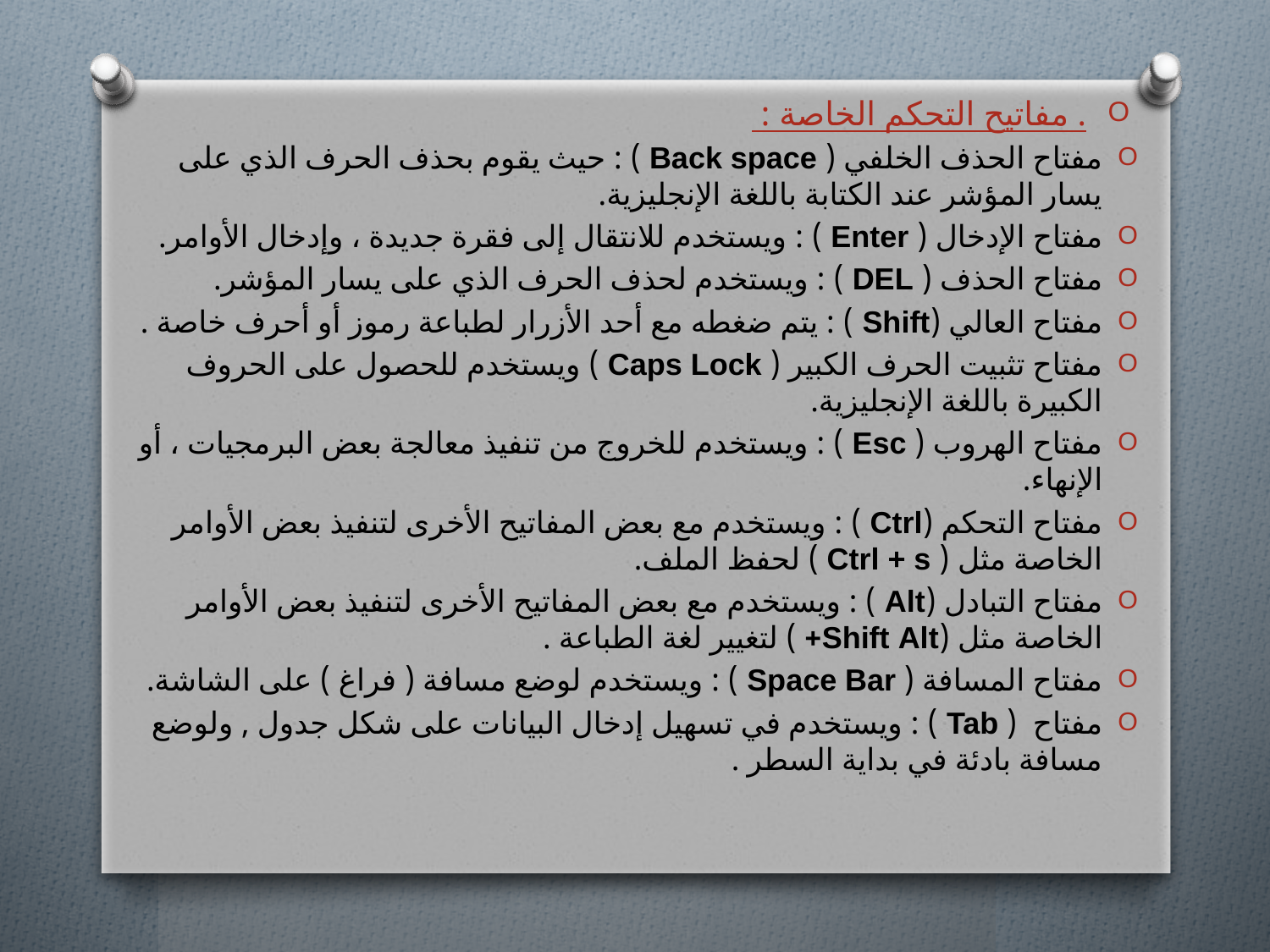

. مفاتيح التحكم الخاصة :
مفتاح الحذف الخلفي ( Back space ) : حيث يقوم بحذف الحرف الذي على يسار المؤشر عند الكتابة باللغة الإنجليزية.
مفتاح الإدخال ( Enter ) : ويستخدم للانتقال إلى فقرة جديدة ، وإدخال الأوامر.
مفتاح الحذف ( DEL ) : ويستخدم لحذف الحرف الذي على يسار المؤشر.
مفتاح العالي (Shift ) : يتم ضغطه مع أحد الأزرار لطباعة رموز أو أحرف خاصة .
مفتاح تثبيت الحرف الكبير ( Caps Lock ) ويستخدم للحصول على الحروف الكبيرة باللغة الإنجليزية.
مفتاح الهروب ( Esc ) : ويستخدم للخروج من تنفيذ معالجة بعض البرمجيات ، أو الإنهاء.
مفتاح التحكم (Ctrl ) : ويستخدم مع بعض المفاتيح الأخرى لتنفيذ بعض الأوامر الخاصة مثل ( Ctrl + s ) لحفظ الملف.
مفتاح التبادل (Alt ) : ويستخدم مع بعض المفاتيح الأخرى لتنفيذ بعض الأوامر الخاصة مثل (Shift Alt+ ) لتغيير لغة الطباعة .
مفتاح المسافة ( Space Bar ) : ويستخدم لوضع مسافة ( فراغ ) على الشاشة.
مفتاح  ( Tab ) : ويستخدم في تسهيل إدخال البيانات على شكل جدول , ولوضع مسافة بادئة في بداية السطر .